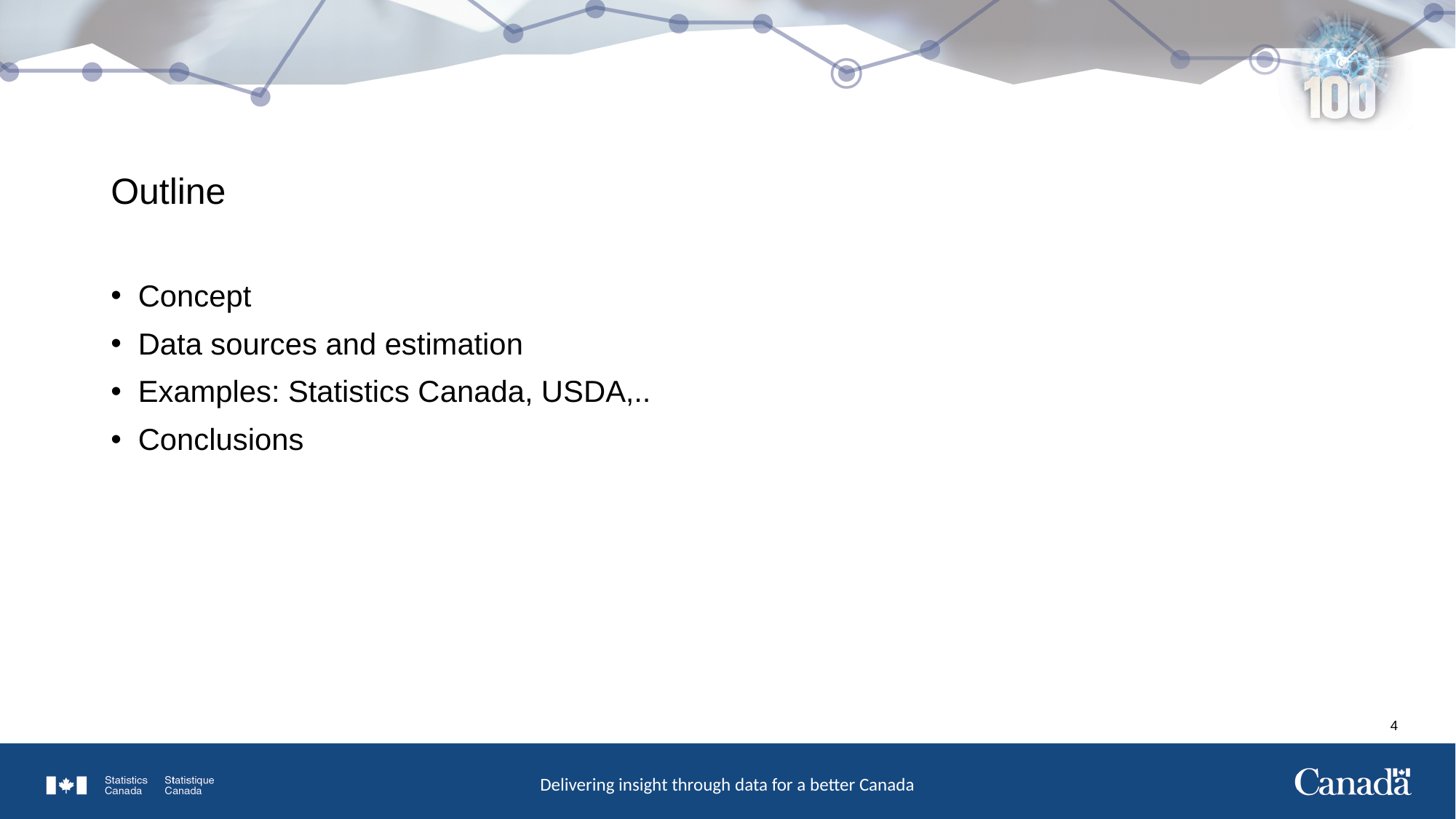

# Outline
Concept
Data sources and estimation
Examples: Statistics Canada, USDA,..
Conclusions
4